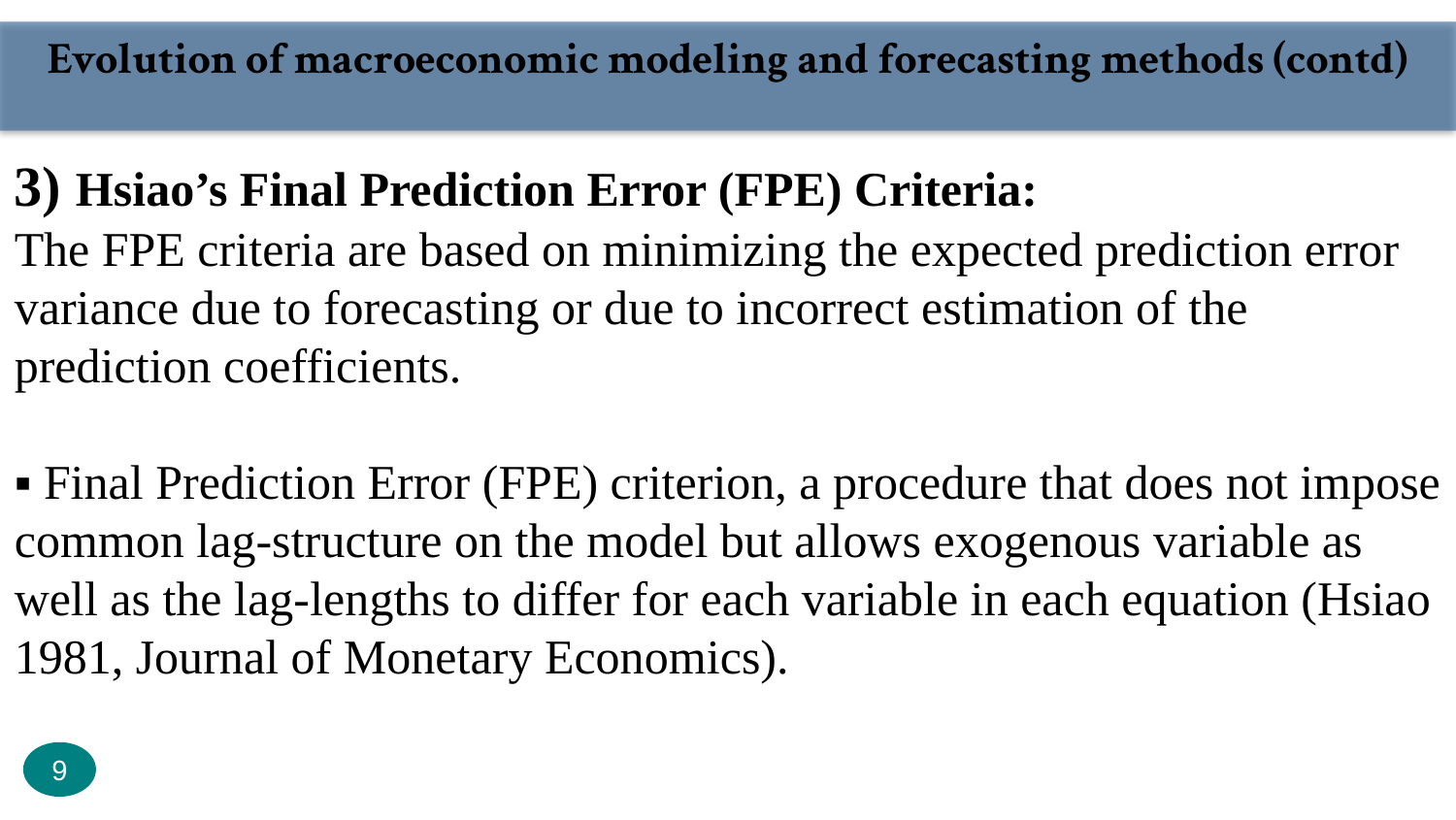

Evolution of macroeconomic modeling and forecasting methods (contd)
3) Hsiao’s Final Prediction Error (FPE) Criteria:
The FPE criteria are based on minimizing the expected prediction error variance due to forecasting or due to incorrect estimation of the prediction coefficients.

▪ Final Prediction Error (FPE) criterion, a procedure that does not impose common lag-structure on the model but allows exogenous variable as well as the lag-lengths to differ for each variable in each equation (Hsiao 1981, Journal of Monetary Economics).
9